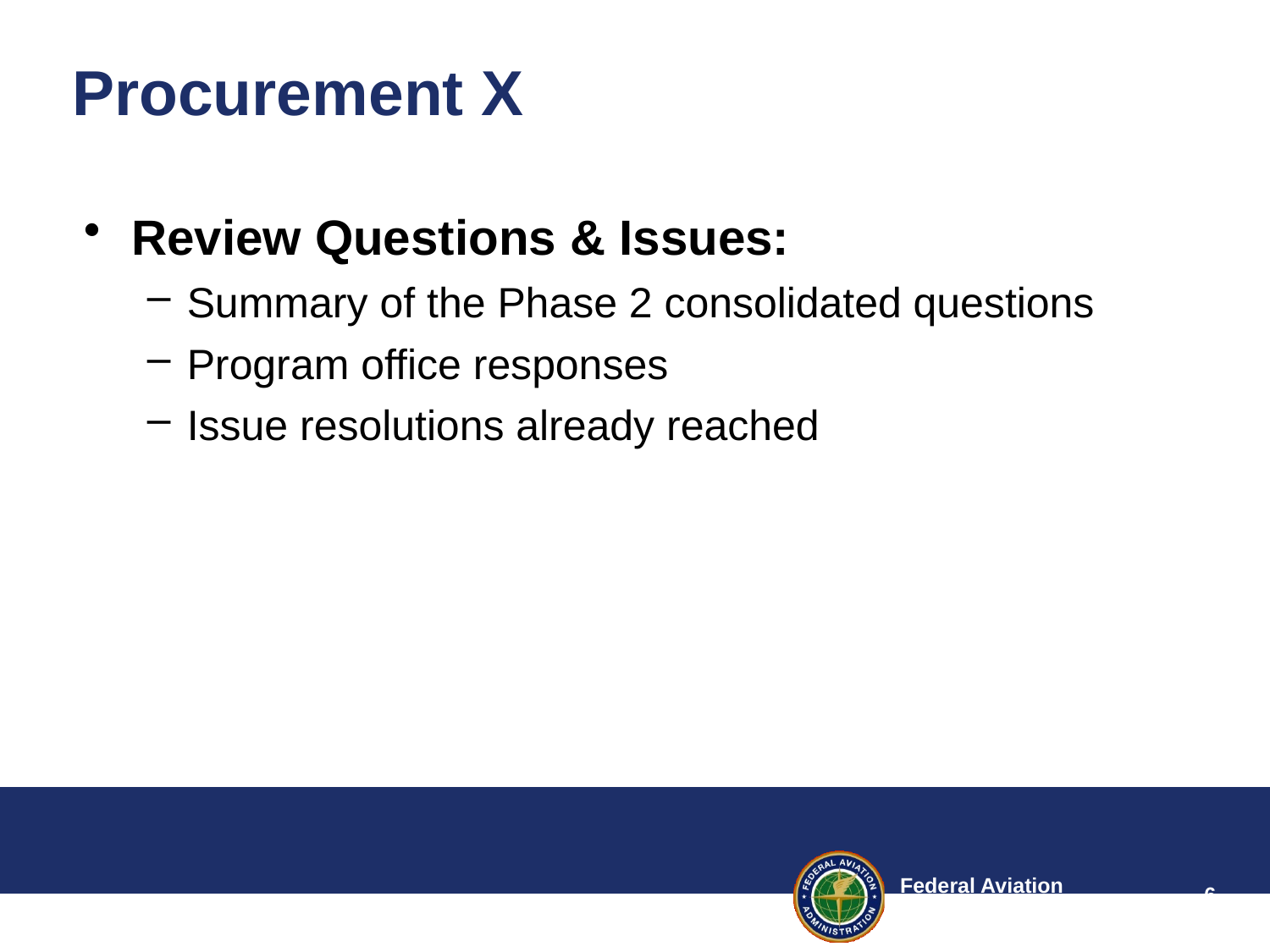

# Procurement X
Review Questions & Issues:
Summary of the Phase 2 consolidated questions
Program office responses
Issue resolutions already reached